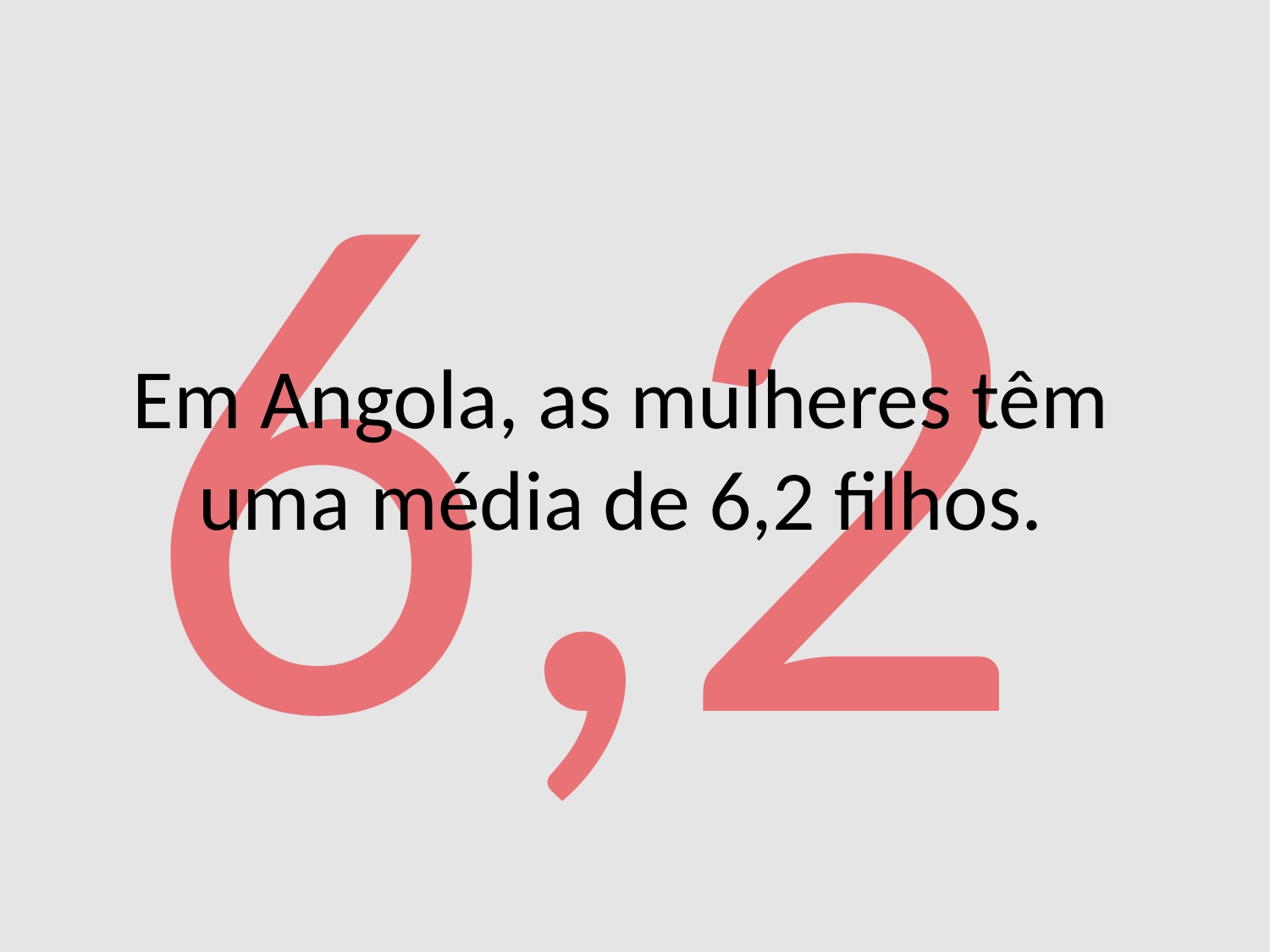

6,2
Em Angola, as mulheres têm uma média de 6,2 filhos.